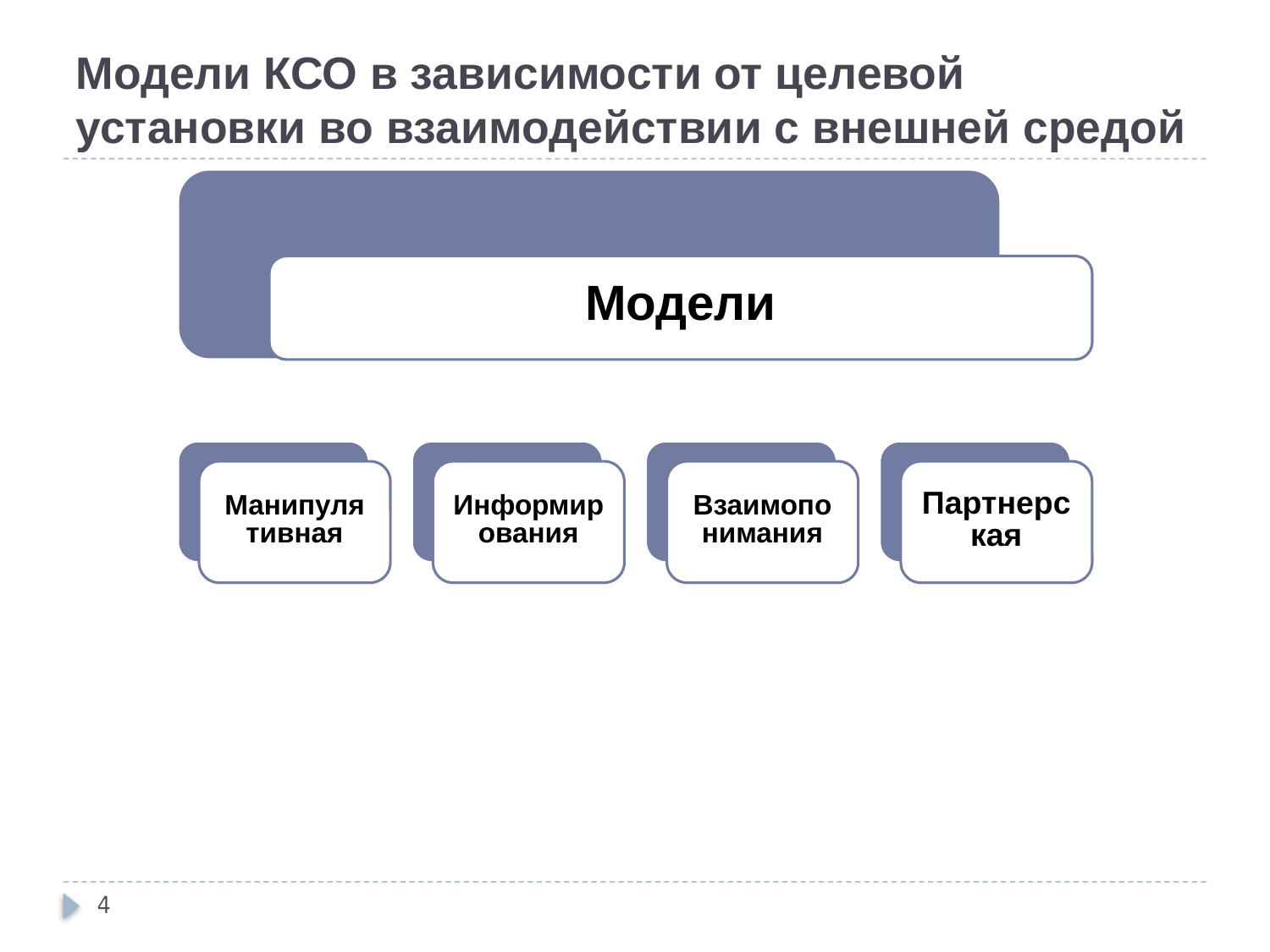

# Модели КСО в зависимости от целевой установки во взаимодействии с внешней средой
Модели
Манипулятивная
Информирования
Партнерская
Взаимопонимания
4